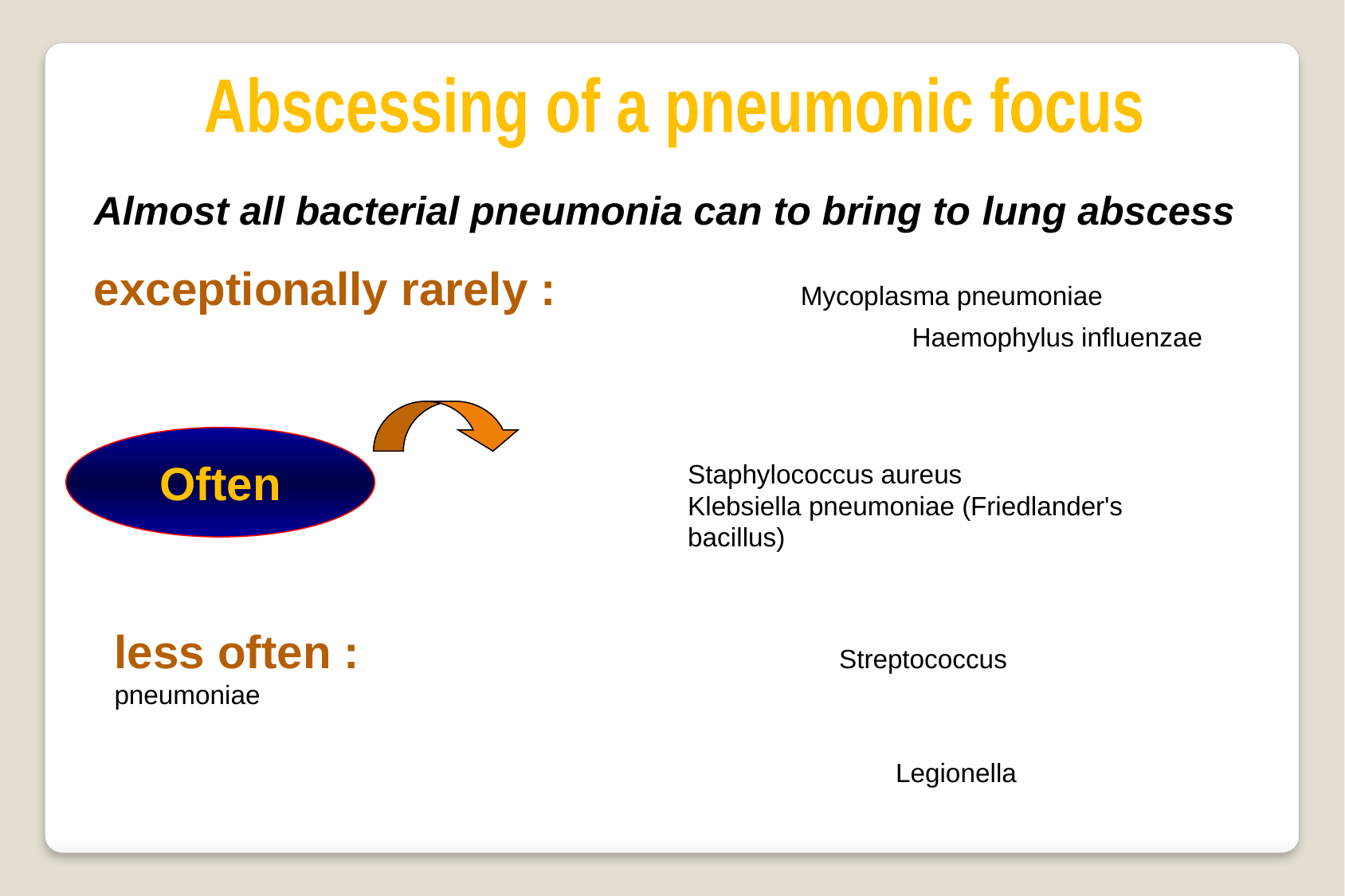

Abscessing of a pneumonic focus
Almost all bacterial pneumonia can to bring to lung abscess
exceptionally rarely :            Mycoplasma pneumoniae
                                                                                                               Haemophylus influenzae

Often
Staphylococcus aureus
Klebsiella pneumoniae (Friedlander's bacillus)

less often :                                     Streptococcus pneumoniae
                                                                                                          Legionella